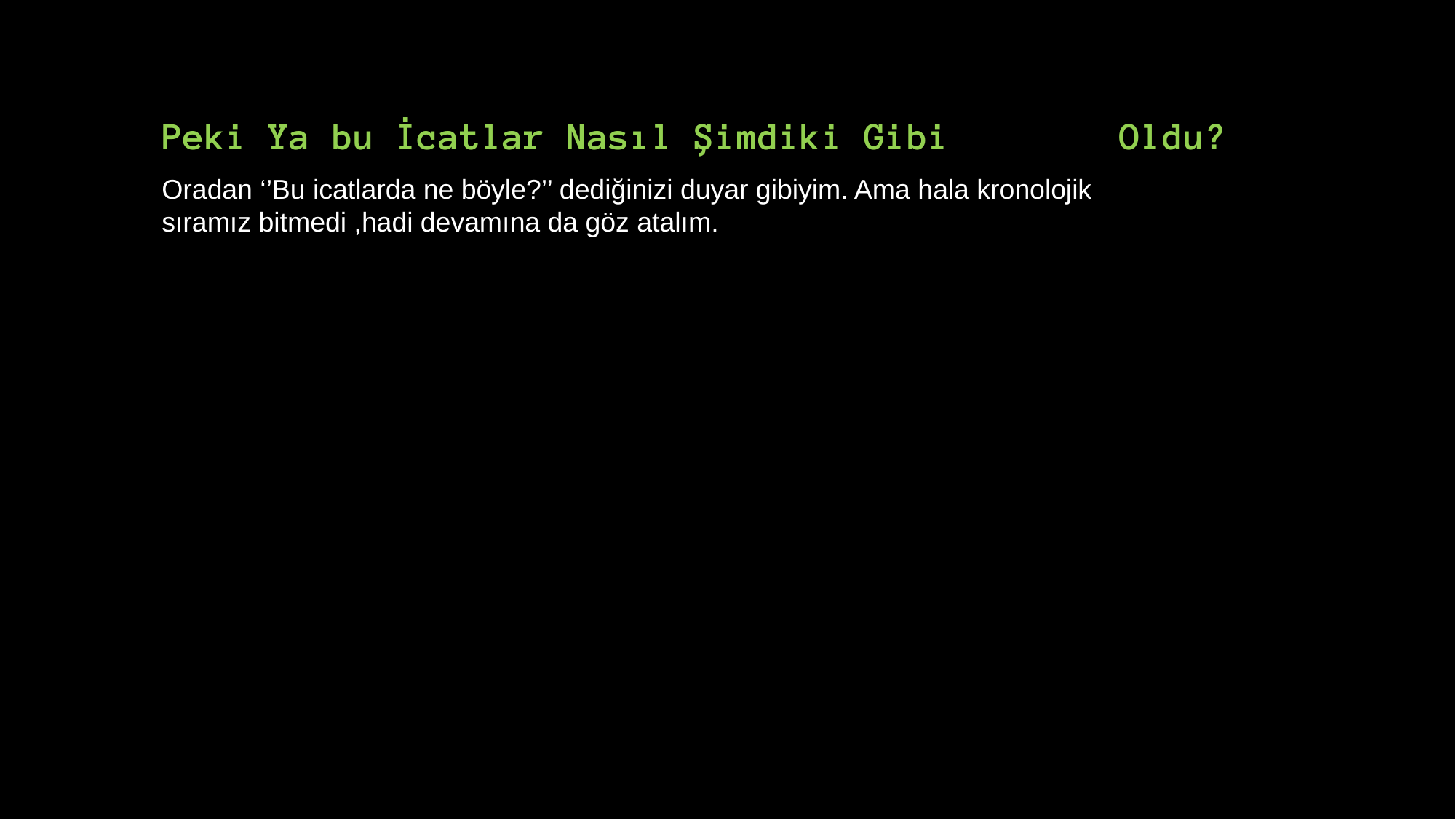

# Peki Ya bu İcatlar Nasıl Şimdiki Gibi        Oldu?
Oradan ‘’Bu icatlarda ne böyle?’’ dediğinizi duyar gibiyim. Ama hala kronolojik sıramız bitmedi ,hadi devamına da göz atalım.